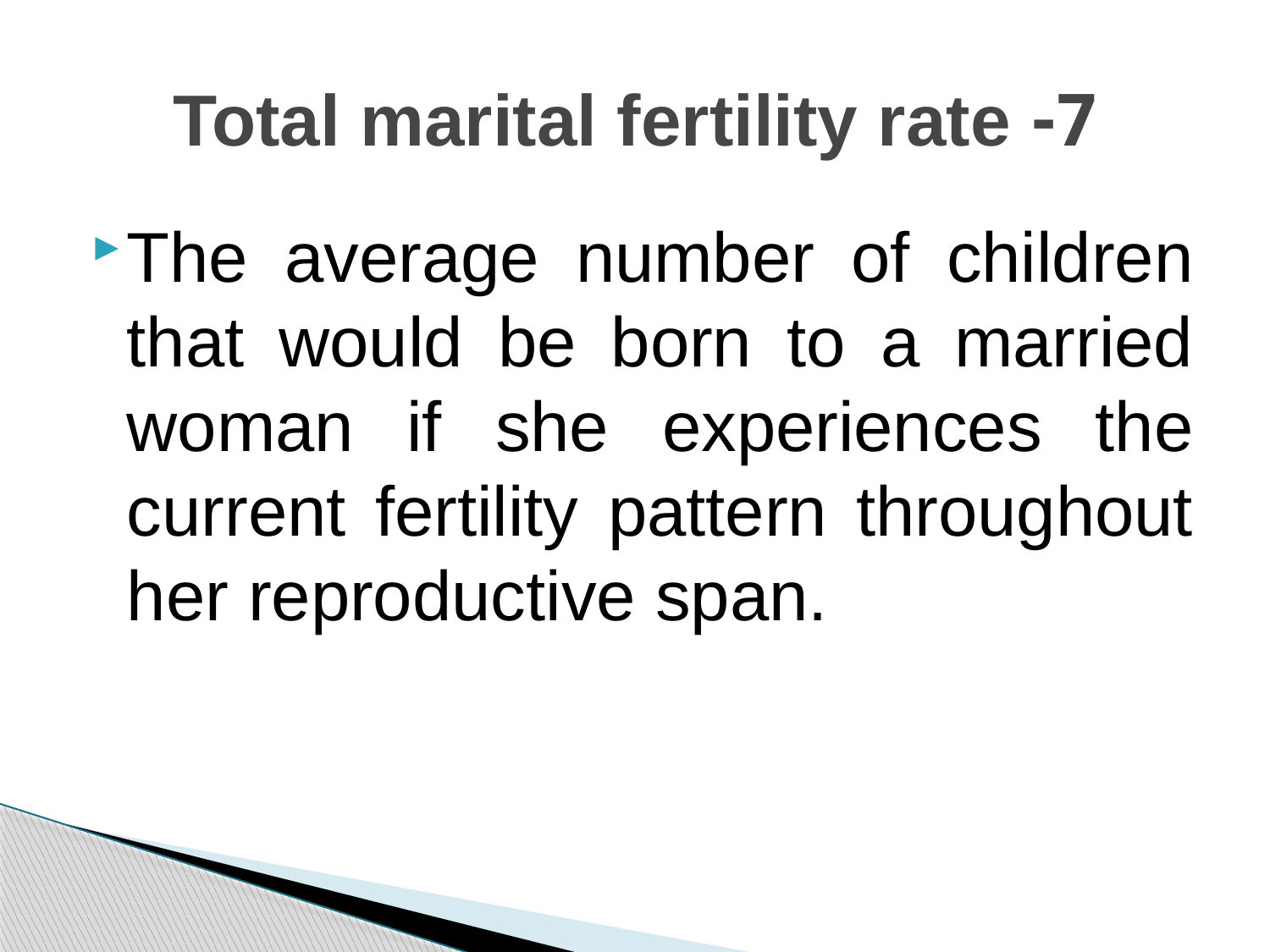

# 7- Total marital fertility rate
The average number of children that would be born to a married woman if she experiences the current fertility pattern throughout her reproductive span.